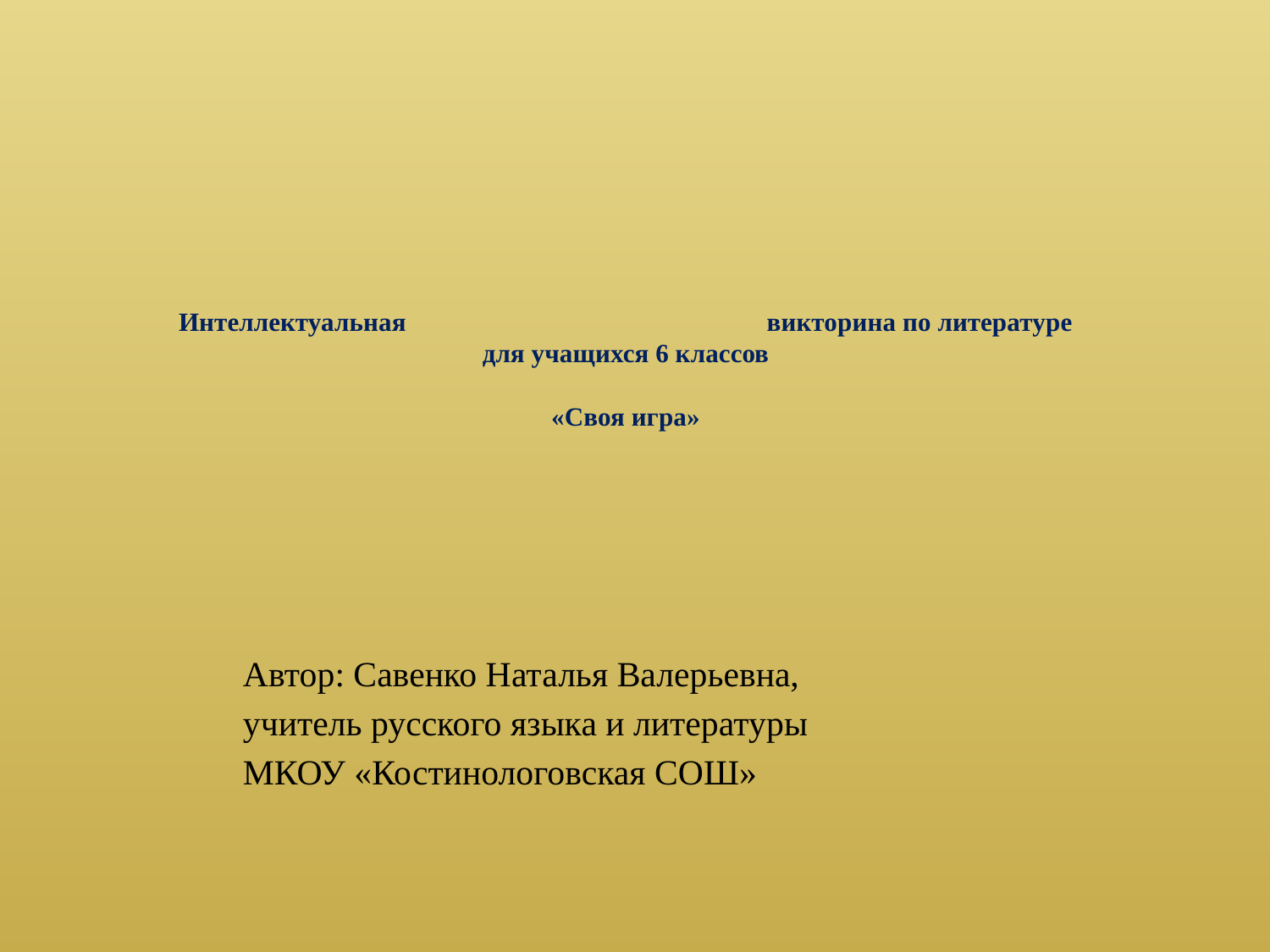

# Интеллектуальная                                                       викторина по литературе для учащихся 6 классов «Своя игра»
Автор: Савенко Наталья Валерьевна,
учитель русского языка и литературы
МКОУ «Костинологовская СОШ»